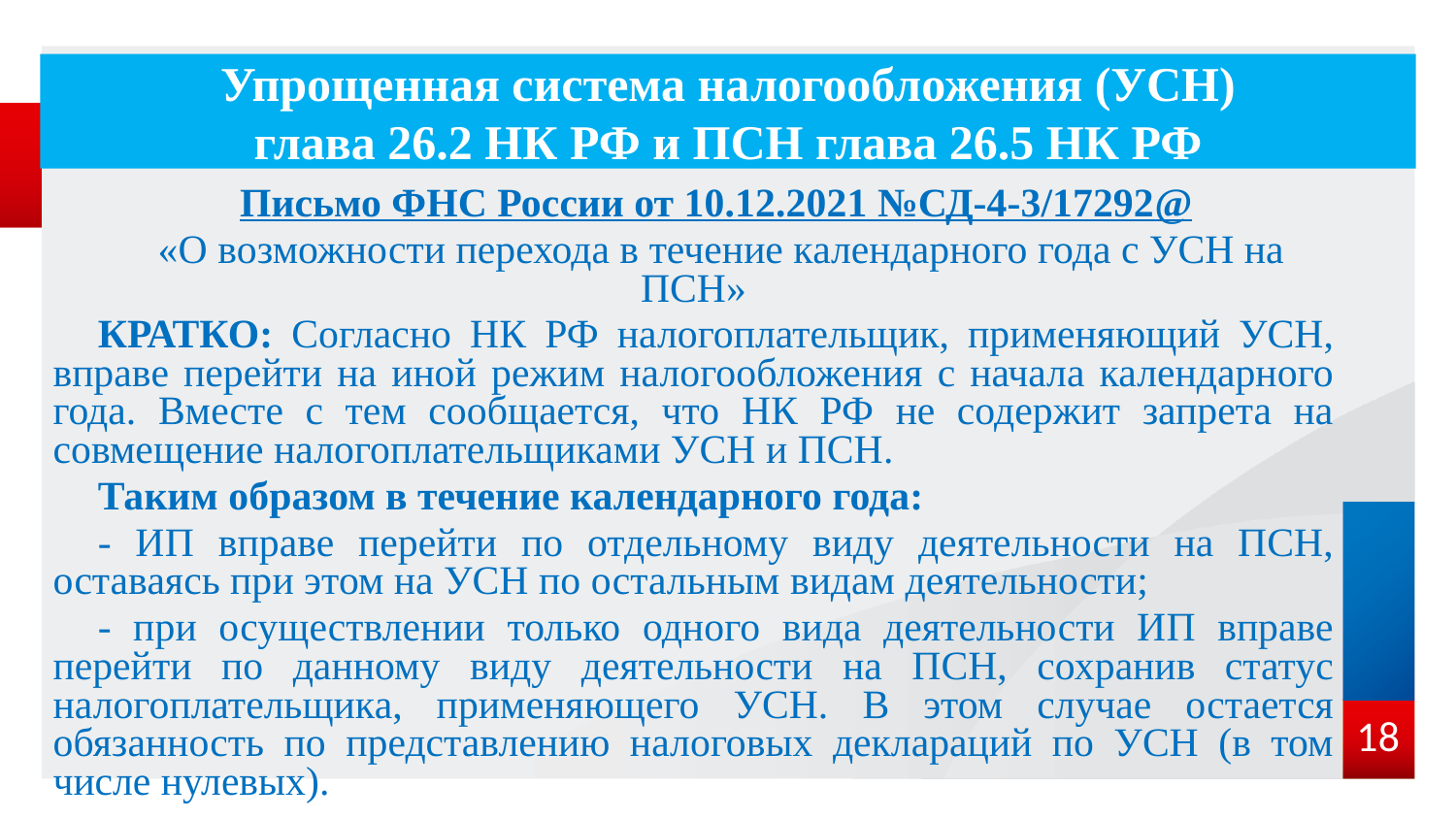

# Упрощенная система налогообложения (УСН) глава 26.2 НК РФ и ПСН глава 26.5 НК РФ
Письмо ФНС России от 10.12.2021 №СД-4-3/17292@
 «О возможности перехода в течение календарного года с УСН на ПСН»
КРАТКО: Согласно НК РФ налогоплательщик, применяющий УСН, вправе перейти на иной режим налогообложения с начала календарного года. Вместе с тем сообщается, что НК РФ не содержит запрета на совмещение налогоплательщиками УСН и ПСН.
Таким образом в течение календарного года:
- ИП вправе перейти по отдельному виду деятельности на ПСН, оставаясь при этом на УСН по остальным видам деятельности;
- при осуществлении только одного вида деятельности ИП вправе перейти по данному виду деятельности на ПСН, сохранив статус налогоплательщика, применяющего УСН. В этом случае остается обязанность по представлению налоговых деклараций по УСН (в том числе нулевых).

18